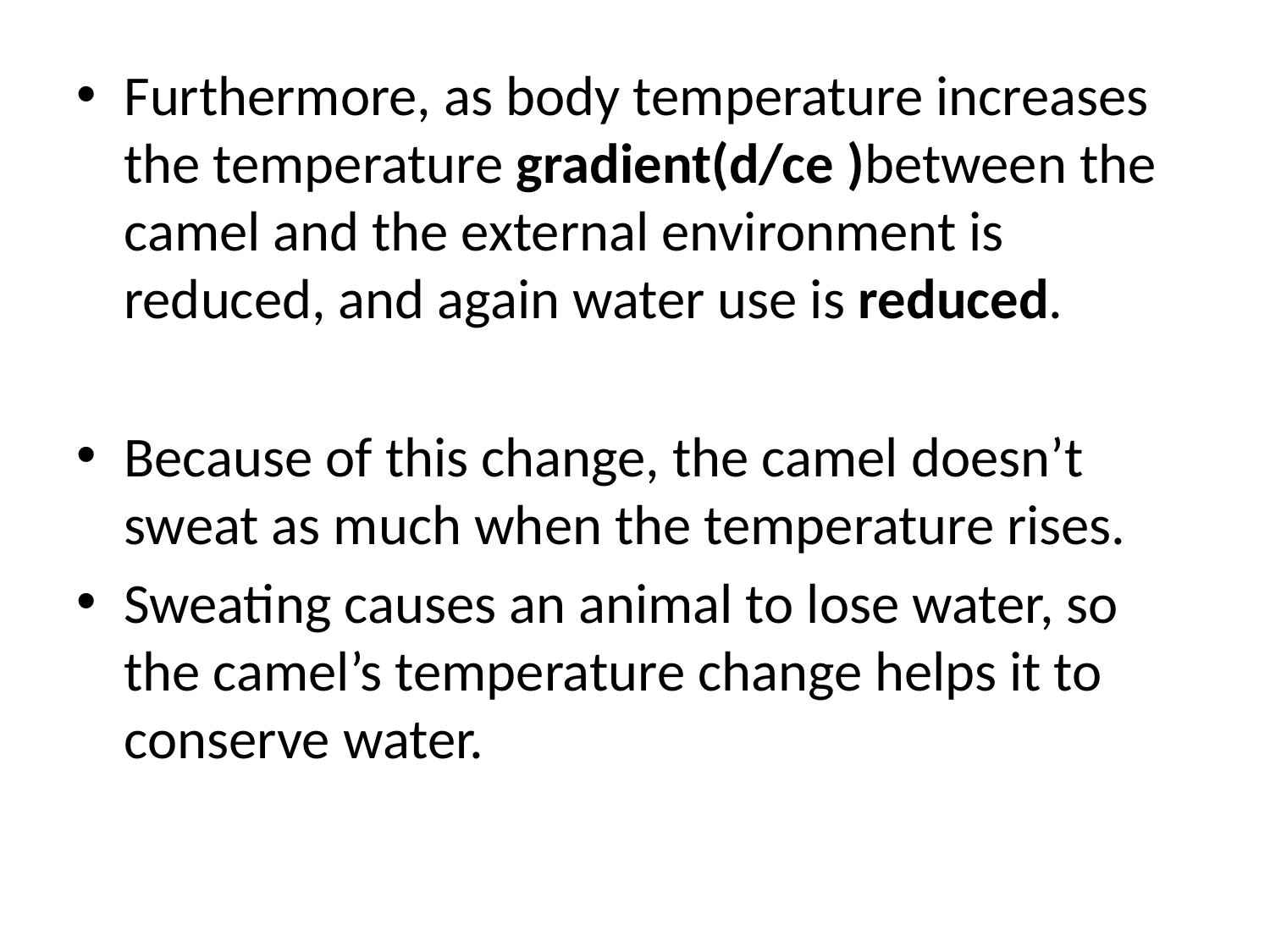

Furthermore, as body temperature increases the temperature gradient(d/ce )between the camel and the external environment is reduced, and again water use is reduced.

Because of this change, the camel doesn’t sweat as much when the temperature rises.
Sweating causes an animal to lose water, so the camel’s temperature change helps it to conserve water.